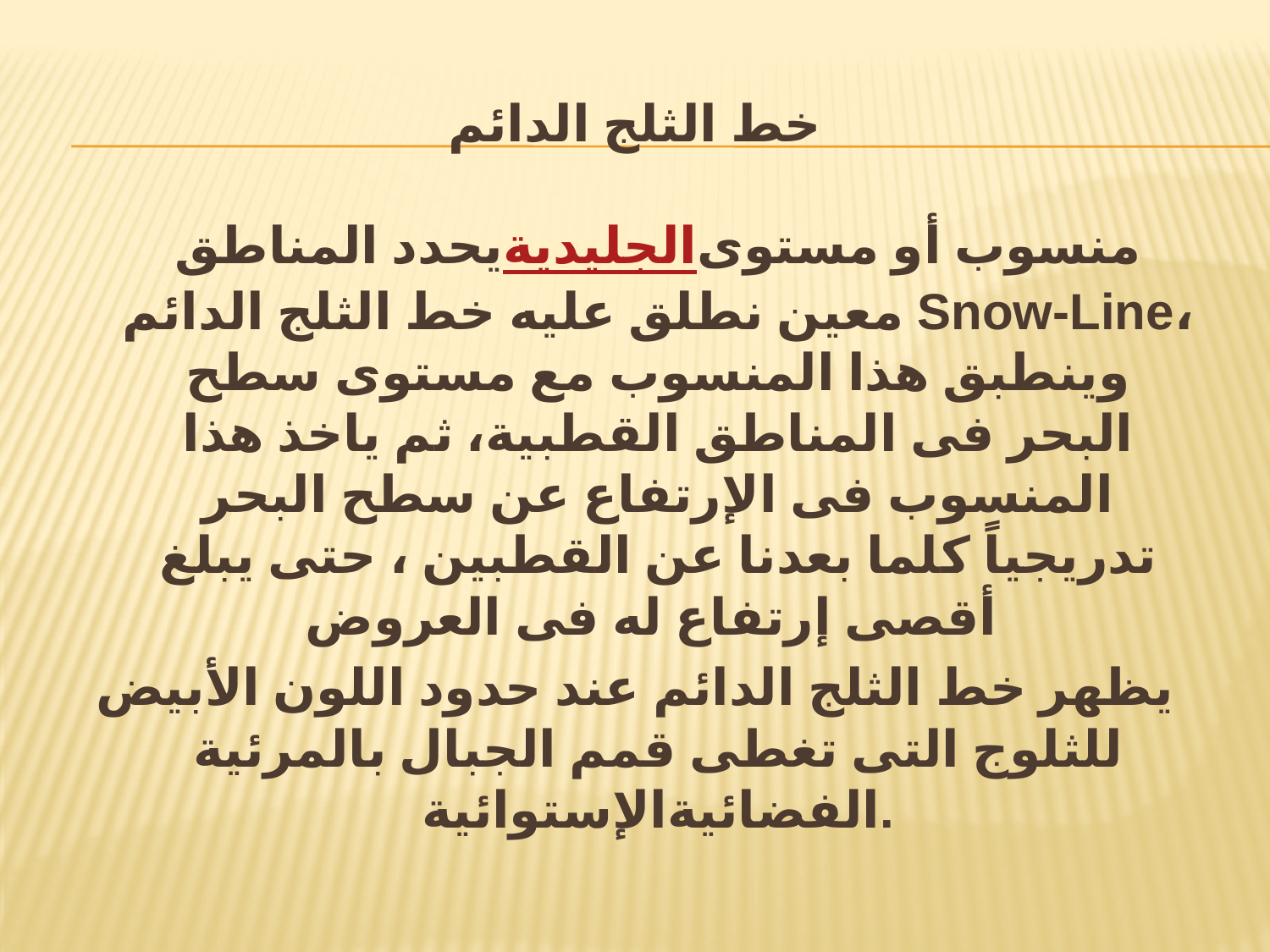

خط الثلج الدائم
يحدد المناطق الجليدية منسوب أو مستوى معين نطلق عليه خط الثلج الدائم Snow-Line، وينطبق هذا المنسوب مع مستوى سطح البحر فى المناطق القطبية، ثم ياخذ هذا المنسوب فى الإرتفاع عن سطح البحر تدريجياً كلما بعدنا عن القطبين ، حتى يبلغ أقصى إرتفاع له فى العروض
يظهر خط الثلج الدائم عند حدود اللون الأبيض للثلوج التى تغطى قمم الجبال بالمرئية الفضائيةالإستوائية.